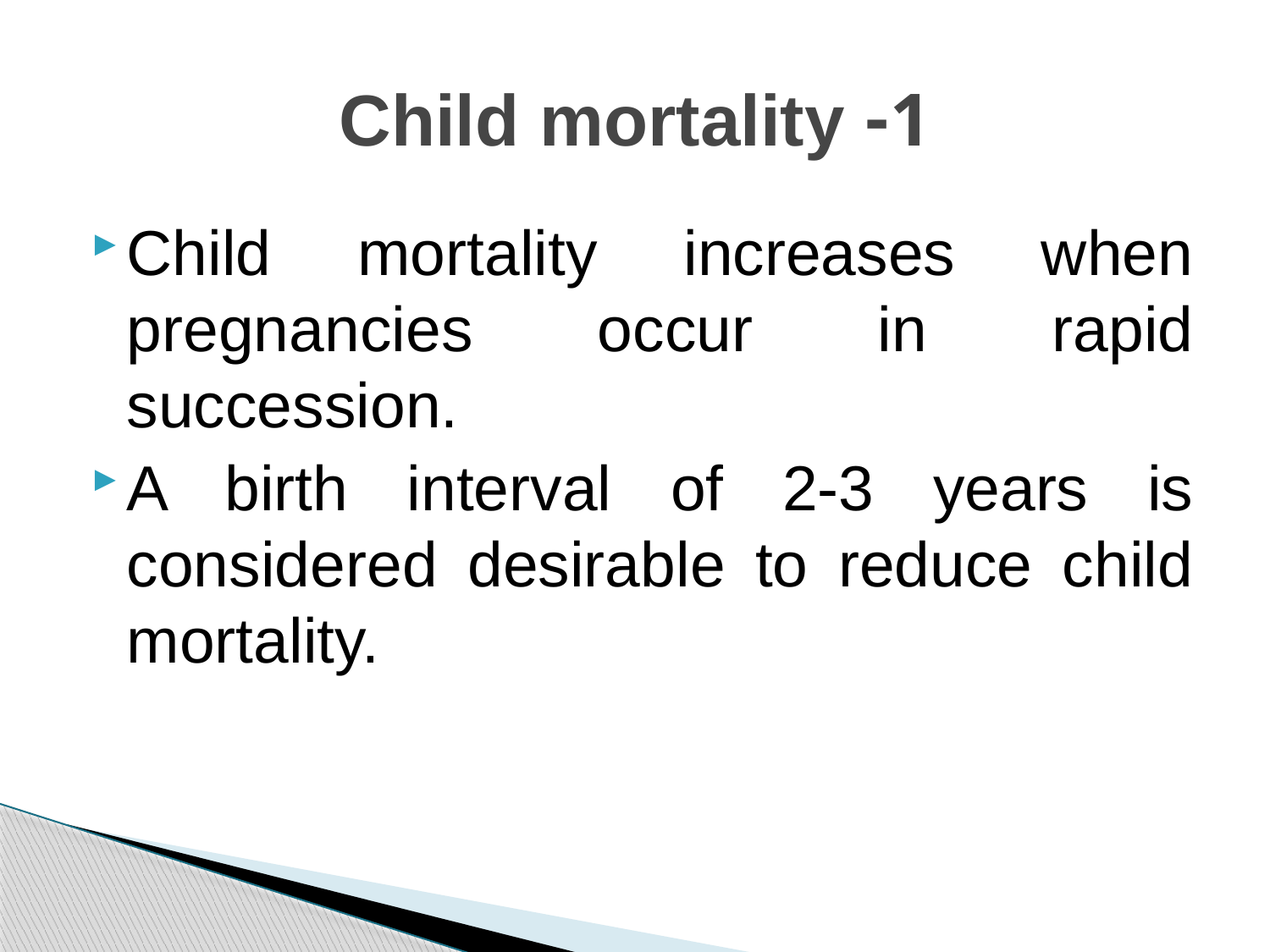

# 1- Child mortality
Child mortality increases when pregnancies occur in rapid succession.
A birth interval of 2-3 years is considered desirable to reduce child mortality.